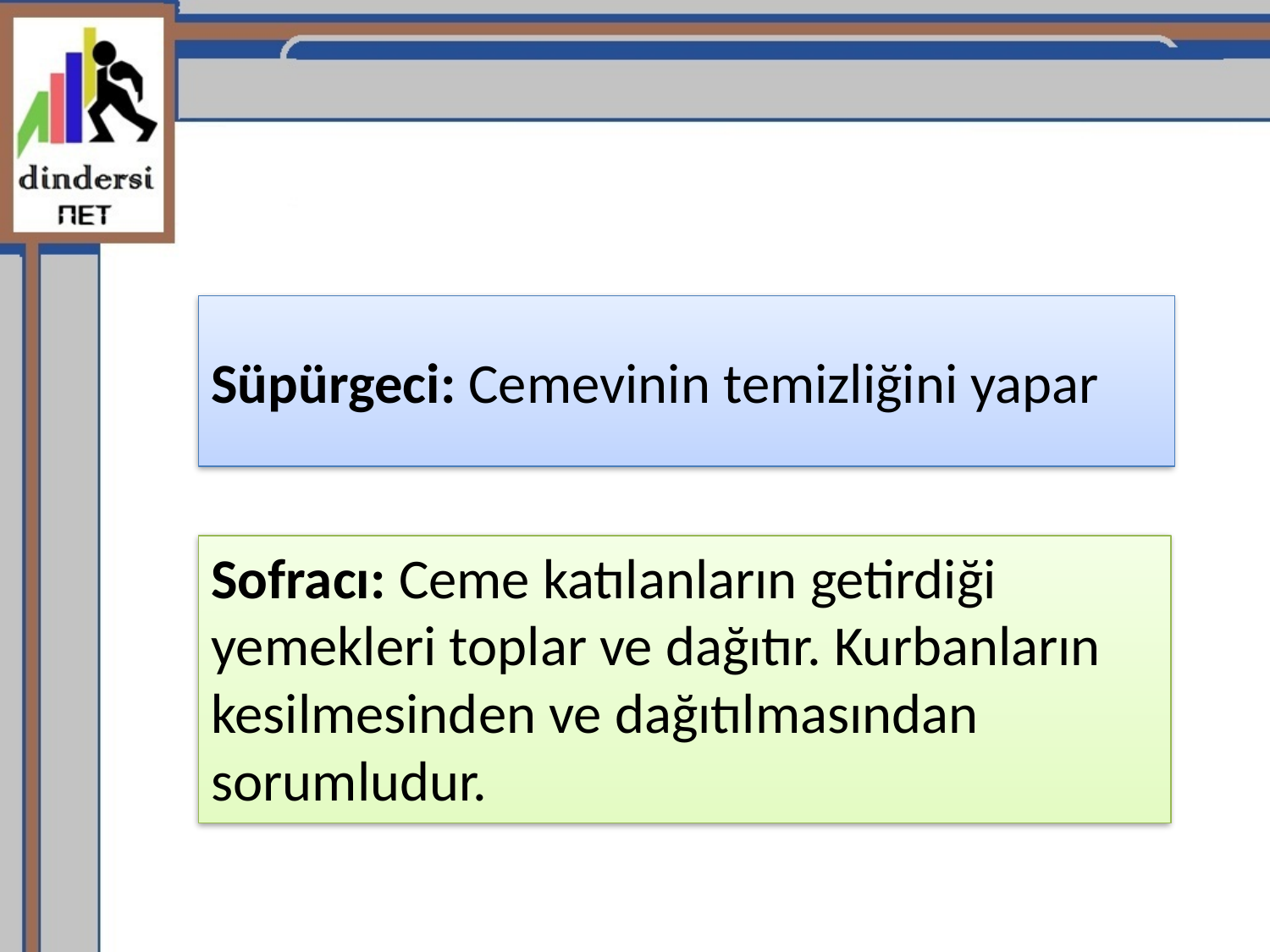

# Süpürgeci: Cemevinin temizliğini yapar
Sofracı: Ceme katılanların getirdiği yemekleri toplar ve dağıtır. Kurbanların kesilmesinden ve dağıtılmasından sorumludur.